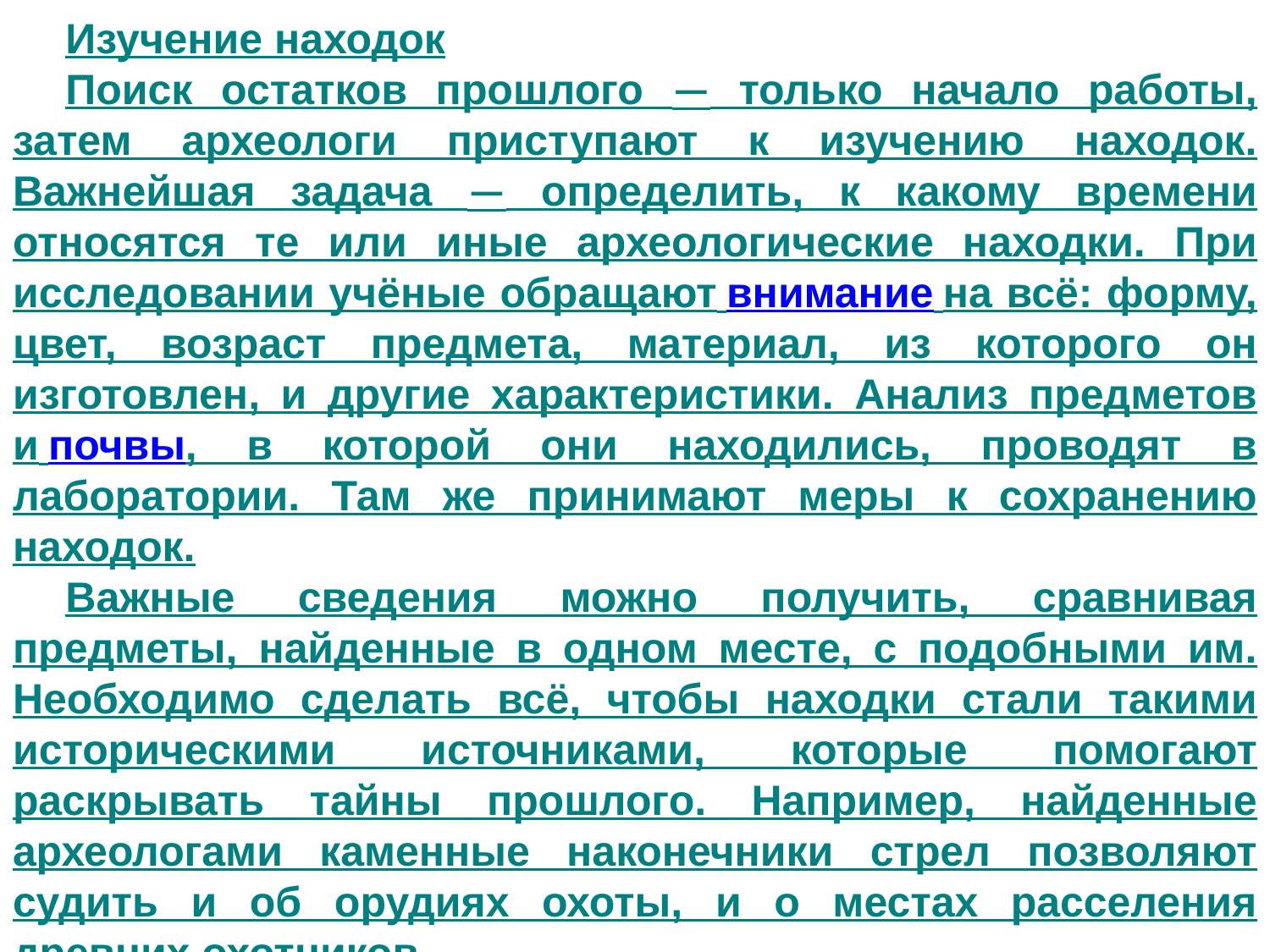

Изучение находок
Поиск остатков прошлого — только начало работы, затем археологи приступают к изучению находок. Важнейшая задача — определить, к какому времени относятся те или иные археологические находки. При исследовании учёные обращают внимание на всё: форму, цвет, возраст предмета, материал, из которого он изготовлен, и другие характеристики. Анализ предметов и почвы, в которой они находились, проводят в лаборатории. Там же принимают меры к сохранению находок.
Важные сведения можно получить, сравнивая предметы, найденные в одном месте, с подобными им. Необходимо сделать всё, чтобы находки стали такими историческими источниками, которые помогают раскрывать тайны прошлого. Например, найденные археологами каменные наконечники стрел позволяют судить и об орудиях охоты, и о местах расселения древних охотников.